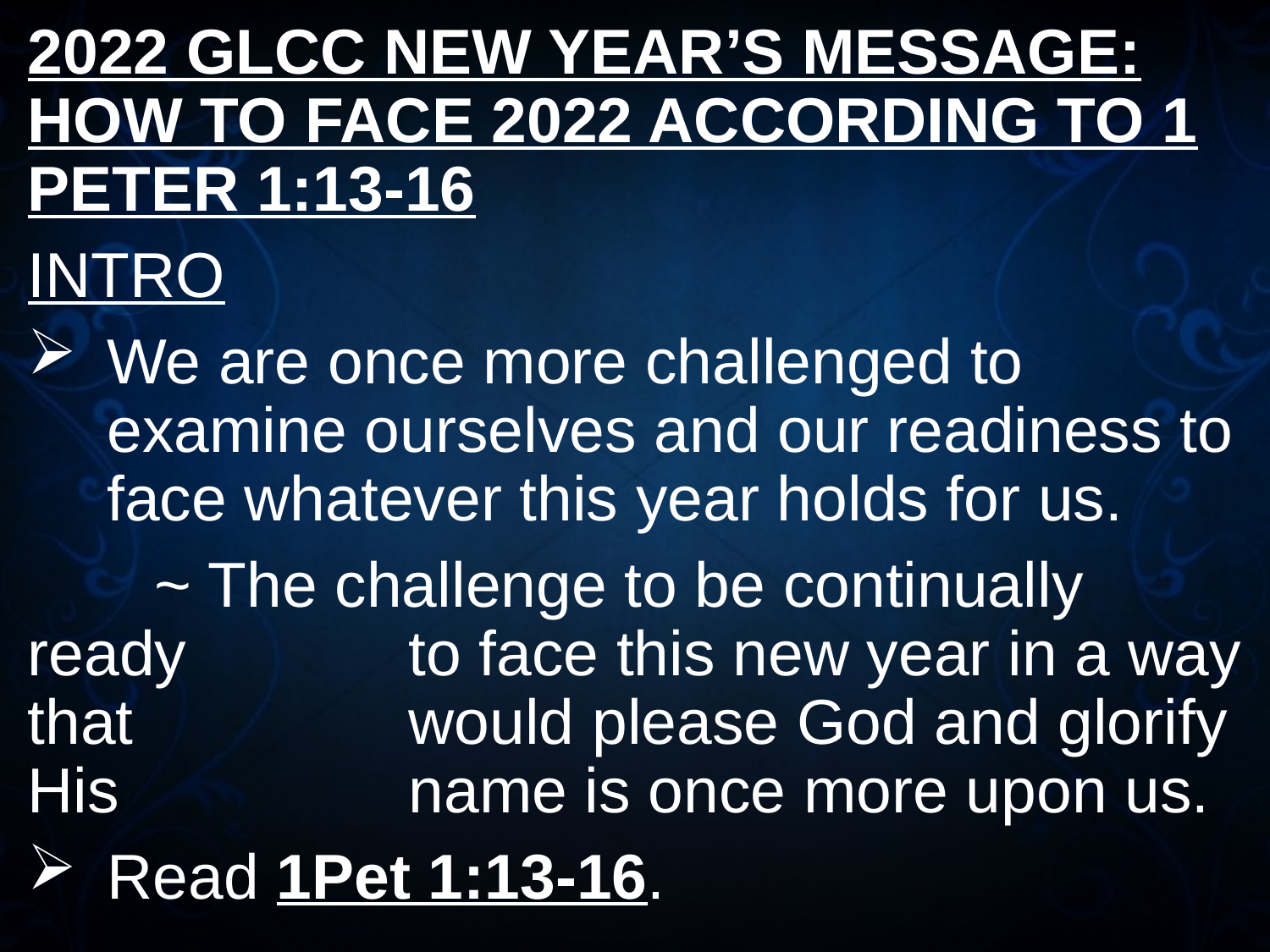

2022 GLCC NEW YEAR’S MESSAGE: HOW TO FACE 2022 ACCORDING TO 1 PETER 1:13-16
INTRO
We are once more challenged to examine ourselves and our readiness to face whatever this year holds for us.
	~ The challenge to be continually ready 		to face this new year in a way that 			would please God and glorify His 			name is once more upon us.
Read 1Pet 1:13-16.